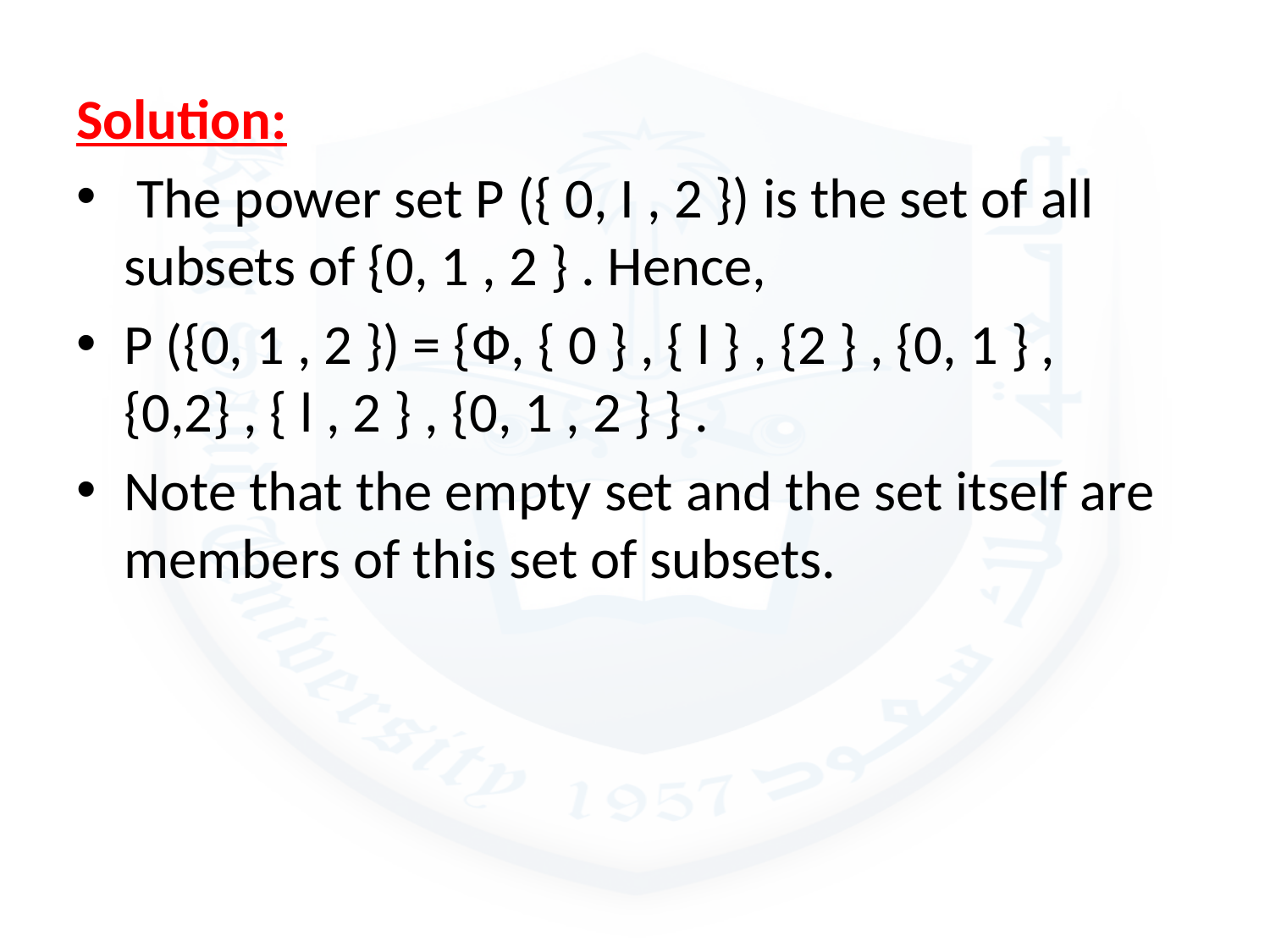

Solution:
 The power set P ({ 0, I , 2 }) is the set of all subsets of {0, 1 , 2 } . Hence,
P ({0, 1 , 2 }) = {Ф, { 0 } , { l } , {2 } , {0, 1 } , {0,2} , { l , 2 } , {0, 1 , 2 } } .
Note that the empty set and the set itself are members of this set of subsets.